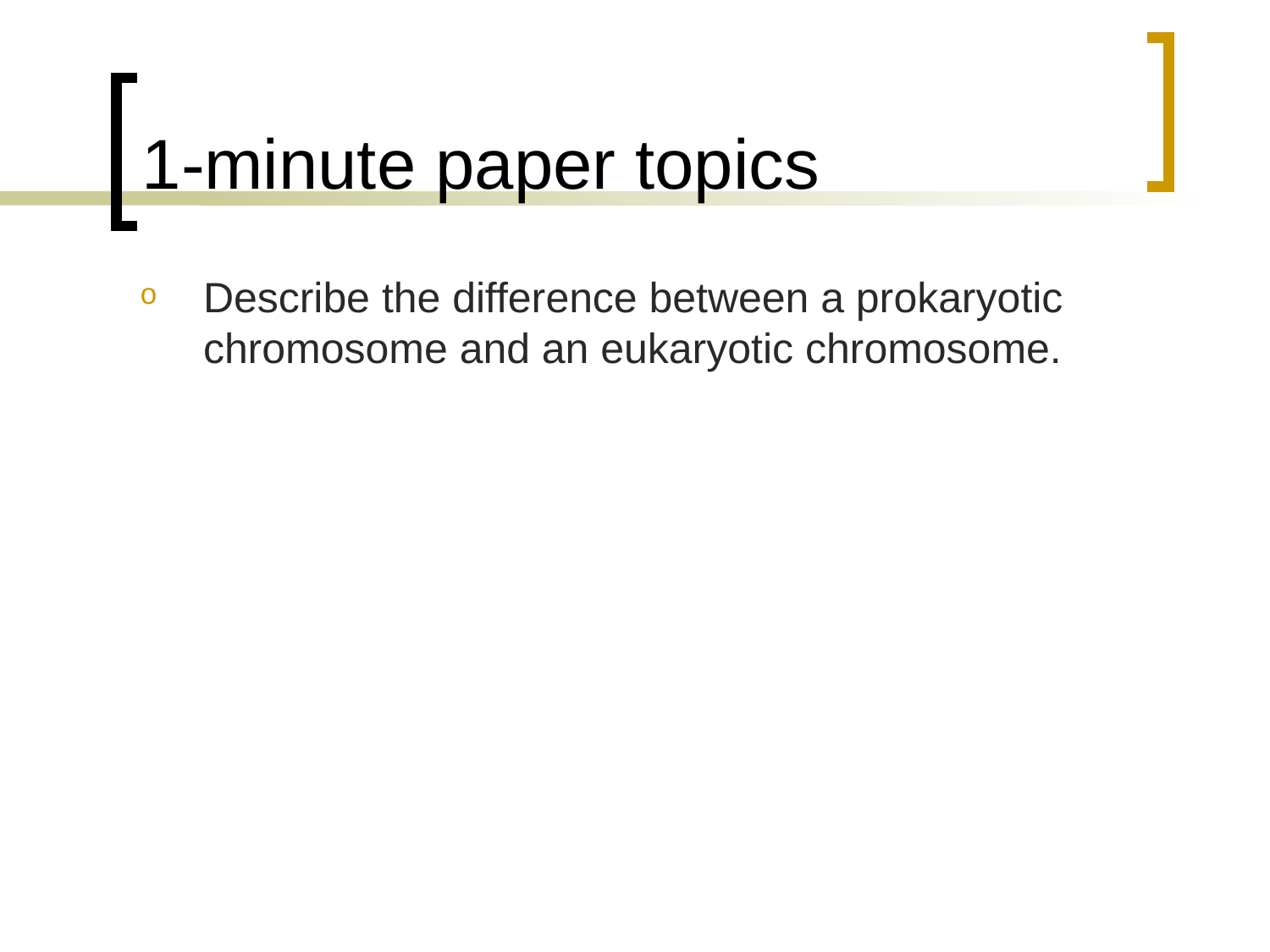

# 1-minute paper topics
Describe the difference between a prokaryotic chromosome and an eukaryotic chromosome.